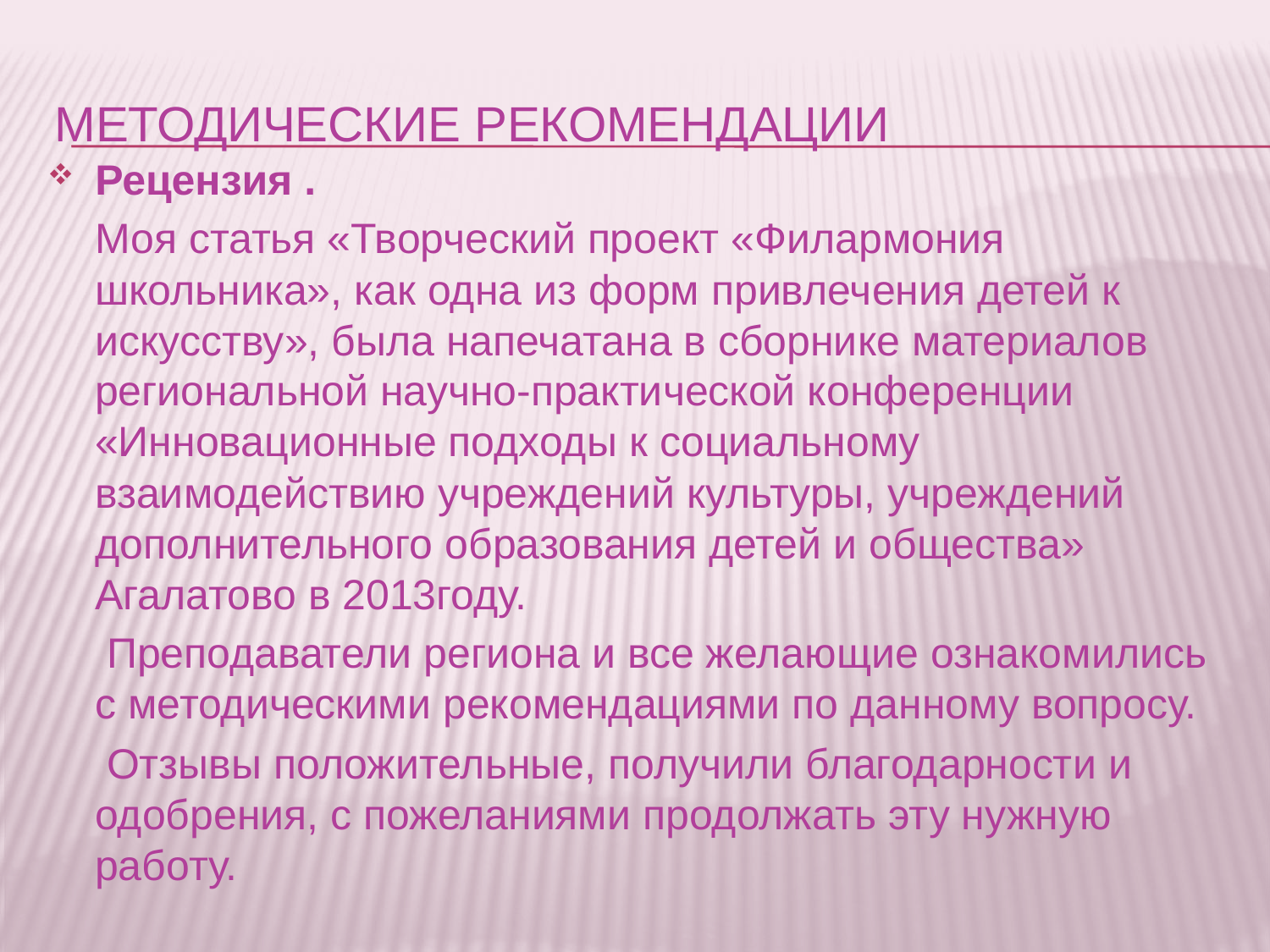

# Методические рекомендации
Рецензия .
    Моя статья «Творческий проект «Филармония школьника», как одна из форм привлечения детей к искусству», была напечатана в сборнике материалов региональной научно-практической конференции «Инновационные подходы к социальному взаимодействию учреждений культуры, учреждений дополнительного образования детей и общества» Агалатово в 2013году.
     Преподаватели региона и все желающие ознакомились с методическими рекомендациями по данному вопросу.
     Отзывы положительные, получили благодарности и одобрения, с пожеланиями продолжать эту нужную работу.